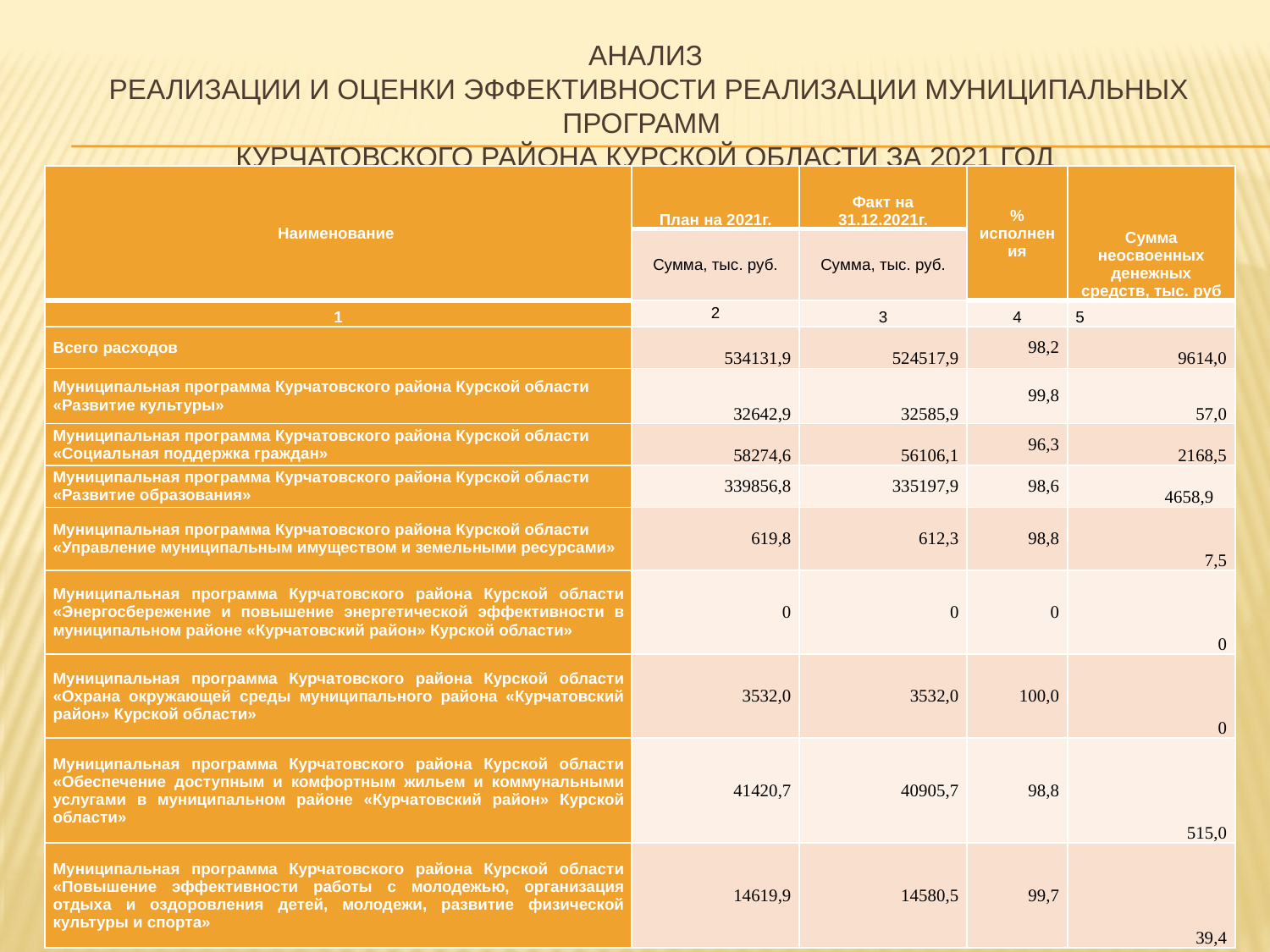

# Анализ реализации и оценки эффективности реализации муниципальных программ Курчатовского района Курской области за 2021 год
| Наименование | План на 2021г. | Факт на 31.12.2021г. | % исполнения | Сумма неосвоенных денежных средств, тыс. руб |
| --- | --- | --- | --- | --- |
|  | Сумма, тыс. руб. | Сумма, тыс. руб. |  |  |
| 1 | 2 | 3 | 4 | 5 |
| Всего расходов | 534131,9 | 524517,9 | 98,2 | 9614,0 |
| Муниципальная программа Курчатовского района Курской области «Развитие культуры» | 32642,9 | 32585,9 | 99,8 | 57,0 |
| Муниципальная программа Курчатовского района Курской области «Социальная поддержка граждан» | 58274,6 | 56106,1 | 96,3 | 2168,5 |
| Муниципальная программа Курчатовского района Курской области «Развитие образования» | 339856,8 | 335197,9 | 98,6 | 4658,9 |
| Муниципальная программа Курчатовского района Курской области «Управление муниципальным имуществом и земельными ресурсами» | 619,8 | 612,3 | 98,8 | 7,5 |
| Муниципальная программа Курчатовского района Курской области «Энергосбережение и повышение энергетической эффективности в муниципальном районе «Курчатовский район» Курской области» | 0 | 0 | 0 | 0 |
| Муниципальная программа Курчатовского района Курской области «Охрана окружающей среды муниципального района «Курчатовский район» Курской области» | 3532,0 | 3532,0 | 100,0 | 0 |
| Муниципальная программа Курчатовского района Курской области «Обеспечение доступным и комфортным жильем и коммунальными услугами в муниципальном районе «Курчатовский район» Курской области» | 41420,7 | 40905,7 | 98,8 | 515,0 |
| Муниципальная программа Курчатовского района Курской области «Повышение эффективности работы с молодежью, организация отдыха и оздоровления детей, молодежи, развитие физической культуры и спорта» | 14619,9 | 14580,5 | 99,7 | 39,4 |